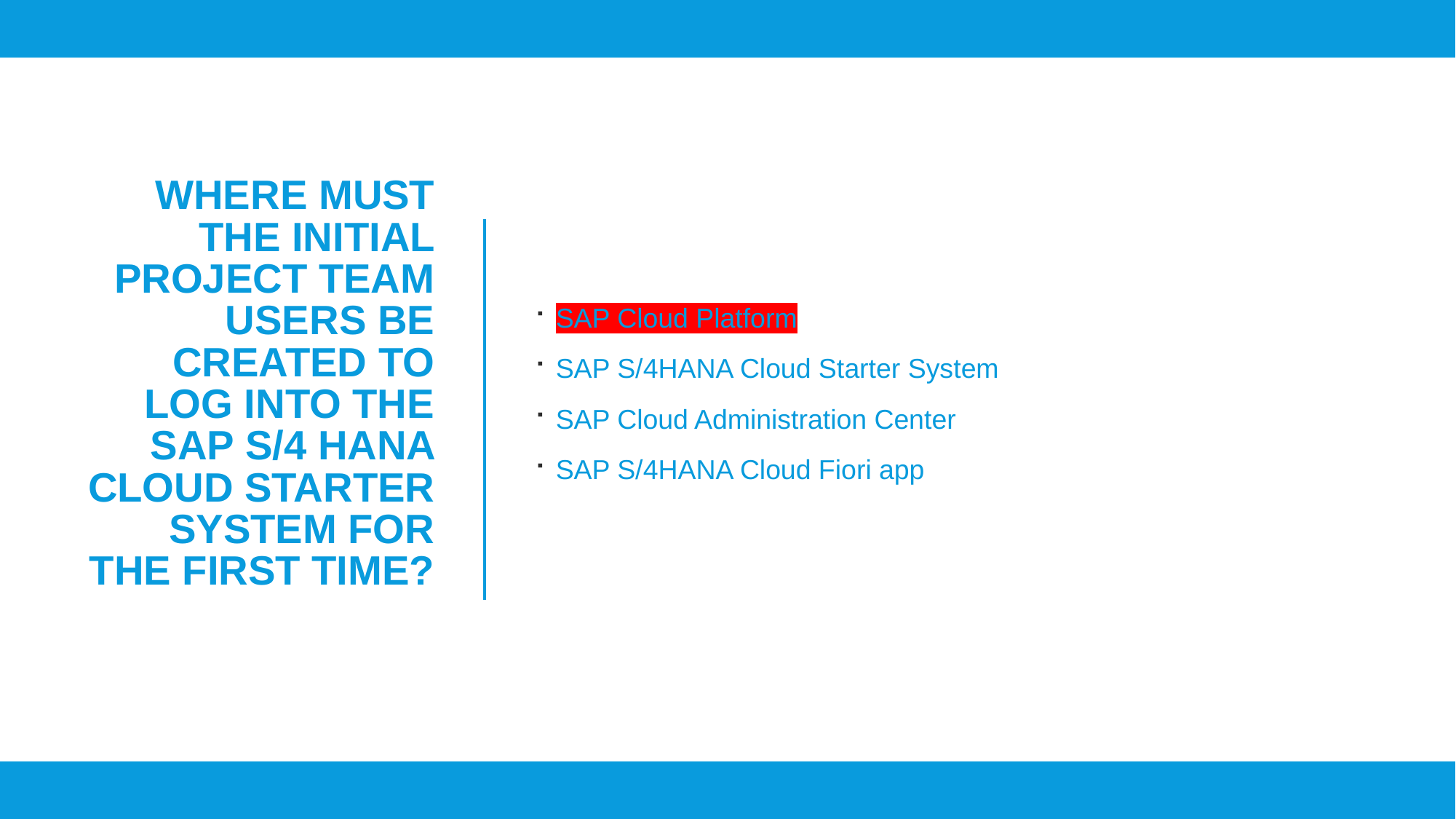

SAP Cloud Platform
SAP S/4HANA Cloud Starter System
SAP Cloud Administration Center
SAP S/4HANA Cloud Fiori app
# Where must the initial project team users be created to log into the SAP S/4 HANA Cloud starter system for the first time?